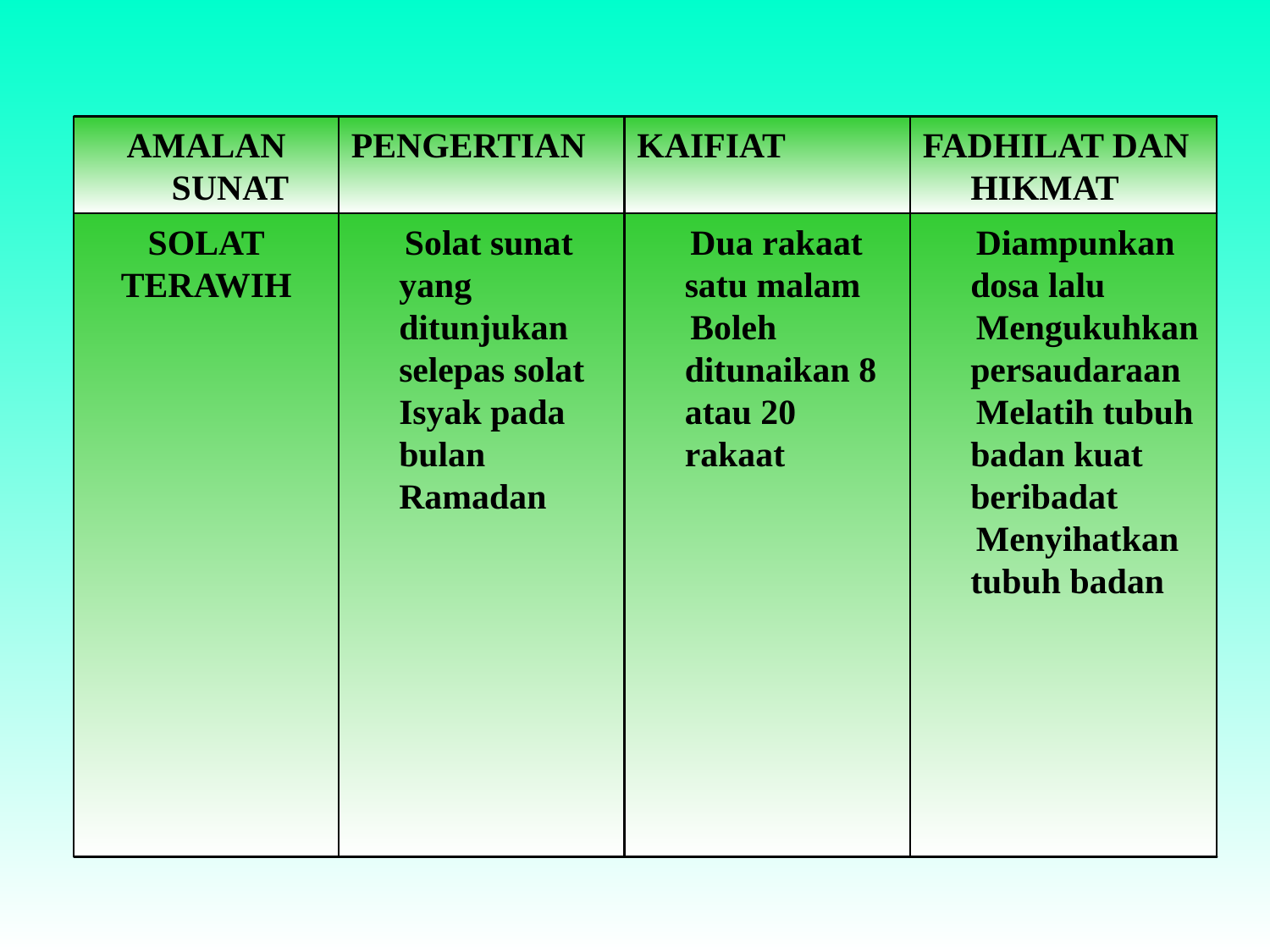

AMALAN SUNAT
PENGERTIAN
KAIFIAT
FADHILAT DAN HIKMAT
SOLAT
TERAWIH
      Solat sunat yang ditunjukan selepas solat Isyak pada bulan Ramadan
      Dua rakaat satu malam
      Boleh ditunaikan 8 atau 20 rakaat

      Diampunkan dosa lalu
      Mengukuhkan persaudaraan
      Melatih tubuh badan kuat beribadat
      Menyihatkan tubuh badan